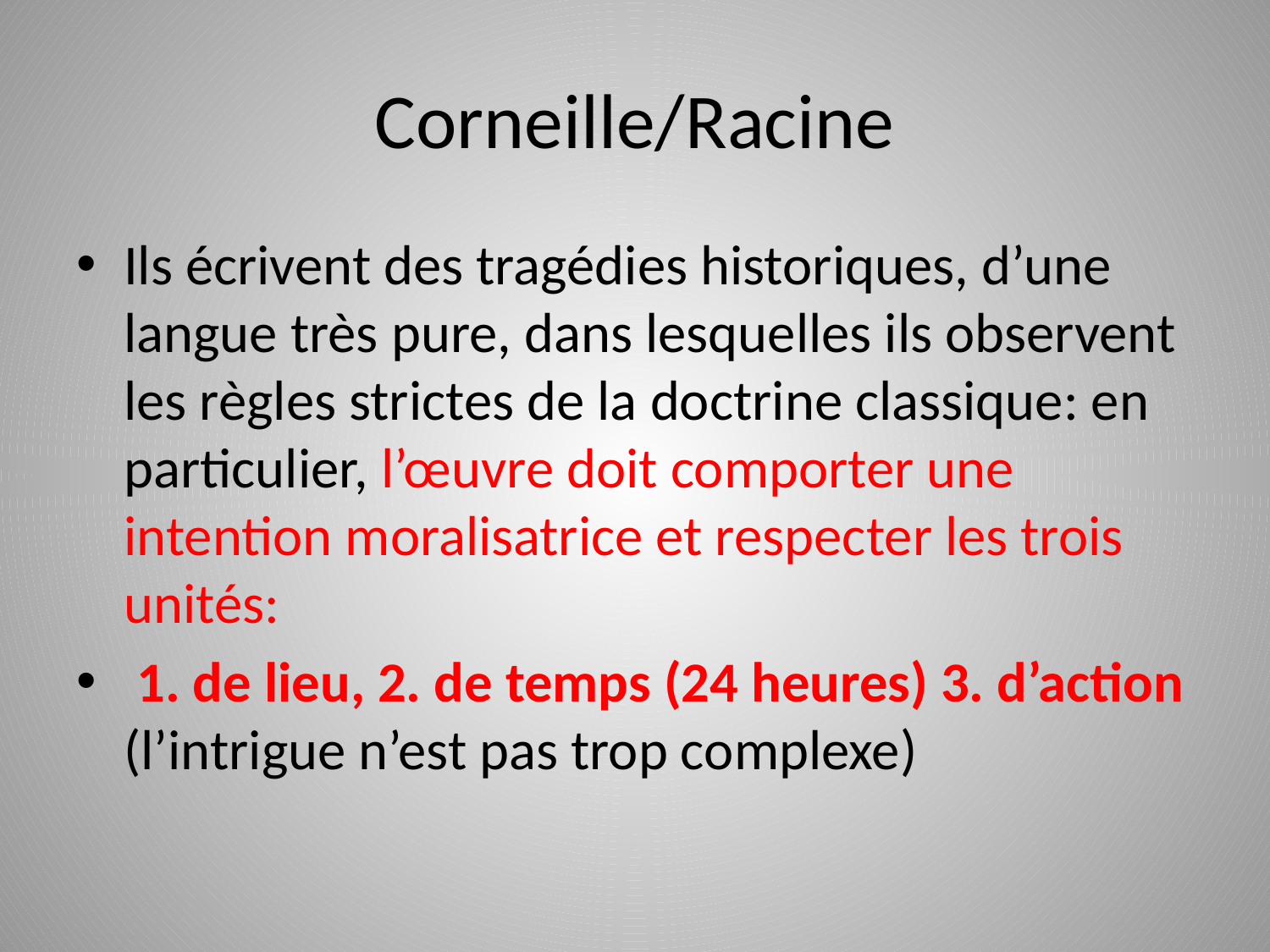

# Corneille/Racine
Ils écrivent des tragédies historiques, d’une langue très pure, dans lesquelles ils observent les règles strictes de la doctrine classique: en particulier, l’œuvre doit comporter une intention moralisatrice et respecter les trois unités:
 1. de lieu, 2. de temps (24 heures) 3. d’action (l’intrigue n’est pas trop complexe)